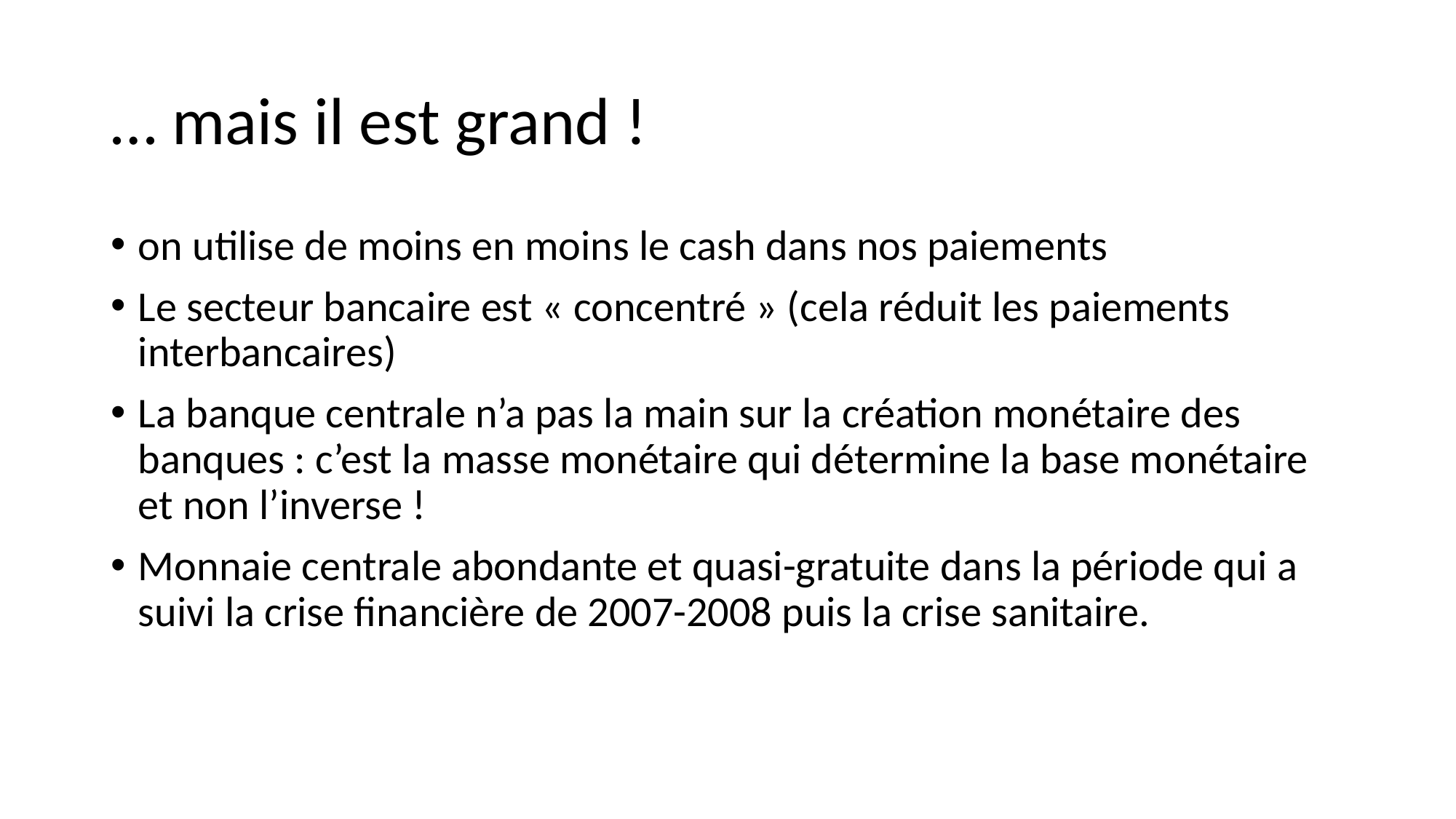

# … mais il est grand !
on utilise de moins en moins le cash dans nos paiements
Le secteur bancaire est « concentré » (cela réduit les paiements interbancaires)
La banque centrale n’a pas la main sur la création monétaire des banques : c’est la masse monétaire qui détermine la base monétaire et non l’inverse !
Monnaie centrale abondante et quasi-gratuite dans la période qui a suivi la crise financière de 2007-2008 puis la crise sanitaire.